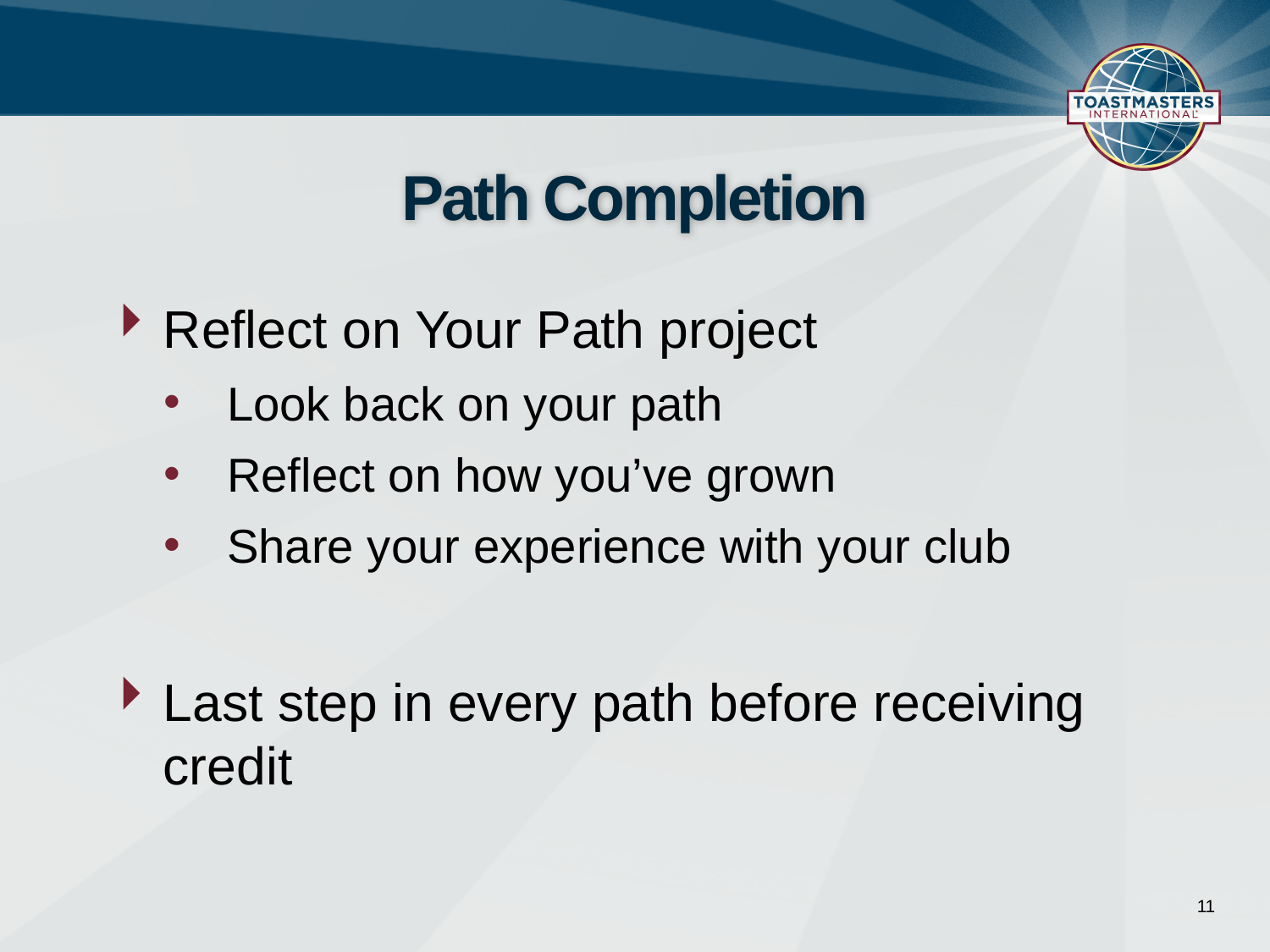

# Path Completion
Reflect on Your Path project
Look back on your path
Reflect on how you’ve grown
Share your experience with your club

Last step in every path before receiving credit
11